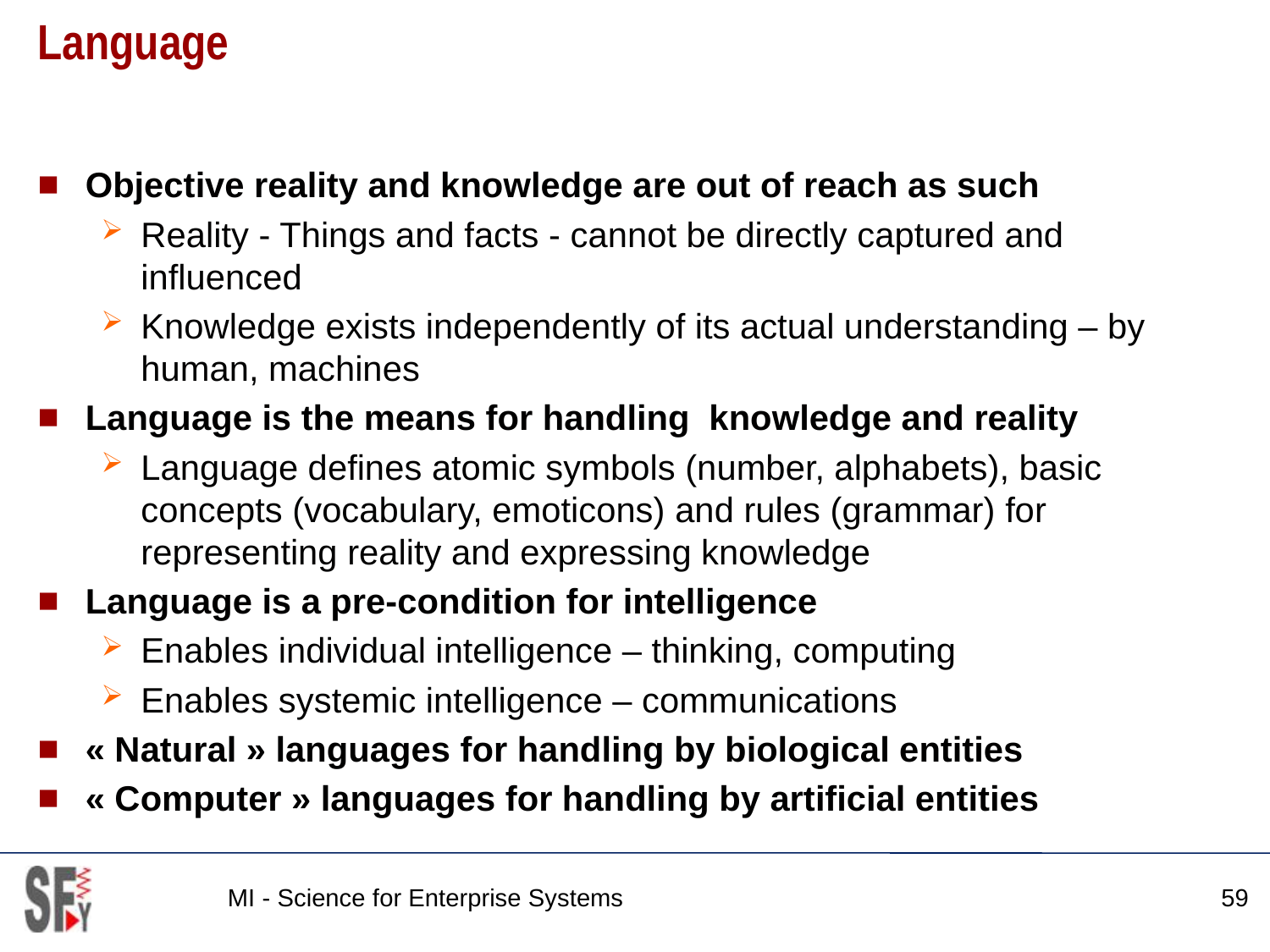

# Language
Objective reality and knowledge are out of reach as such
Reality - Things and facts - cannot be directly captured and influenced
Knowledge exists independently of its actual understanding – by human, machines
Language is the means for handling  knowledge and reality
Language defines atomic symbols (number, alphabets), basic concepts (vocabulary, emoticons) and rules (grammar) for representing reality and expressing knowledge
Language is a pre-condition for intelligence
Enables individual intelligence – thinking, computing
Enables systemic intelligence – communications
« Natural » languages for handling by biological entities
« Computer » languages for handling by artificial entities
MI - Science for Enterprise Systems
59